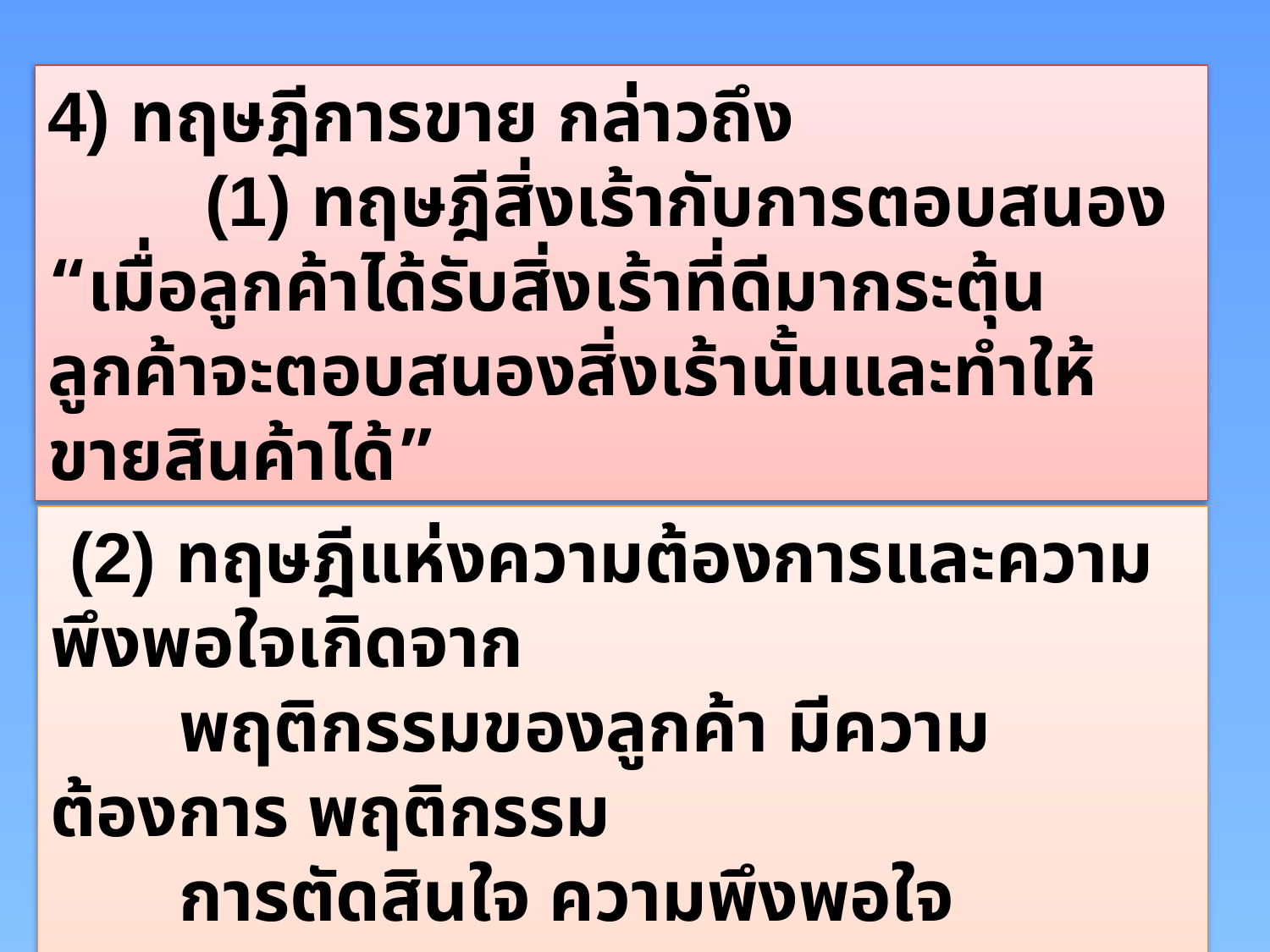

4) ทฤษฎีการขาย กล่าวถึง
        (1) ทฤษฎีสิ่งเร้ากับการตอบสนอง
“เมื่อลูกค้าได้รับสิ่งเร้าที่ดีมากระตุ้น
ลูกค้าจะตอบสนองสิ่งเร้านั้นและทำให้ขายสินค้าได้”
 (2) ทฤษฎีแห่งความต้องการและความพึงพอใจเกิดจาก
       พฤติกรรมของลูกค้า มีความต้องการ พฤติกรรม
       การตัดสินใจ ความพึงพอใจ